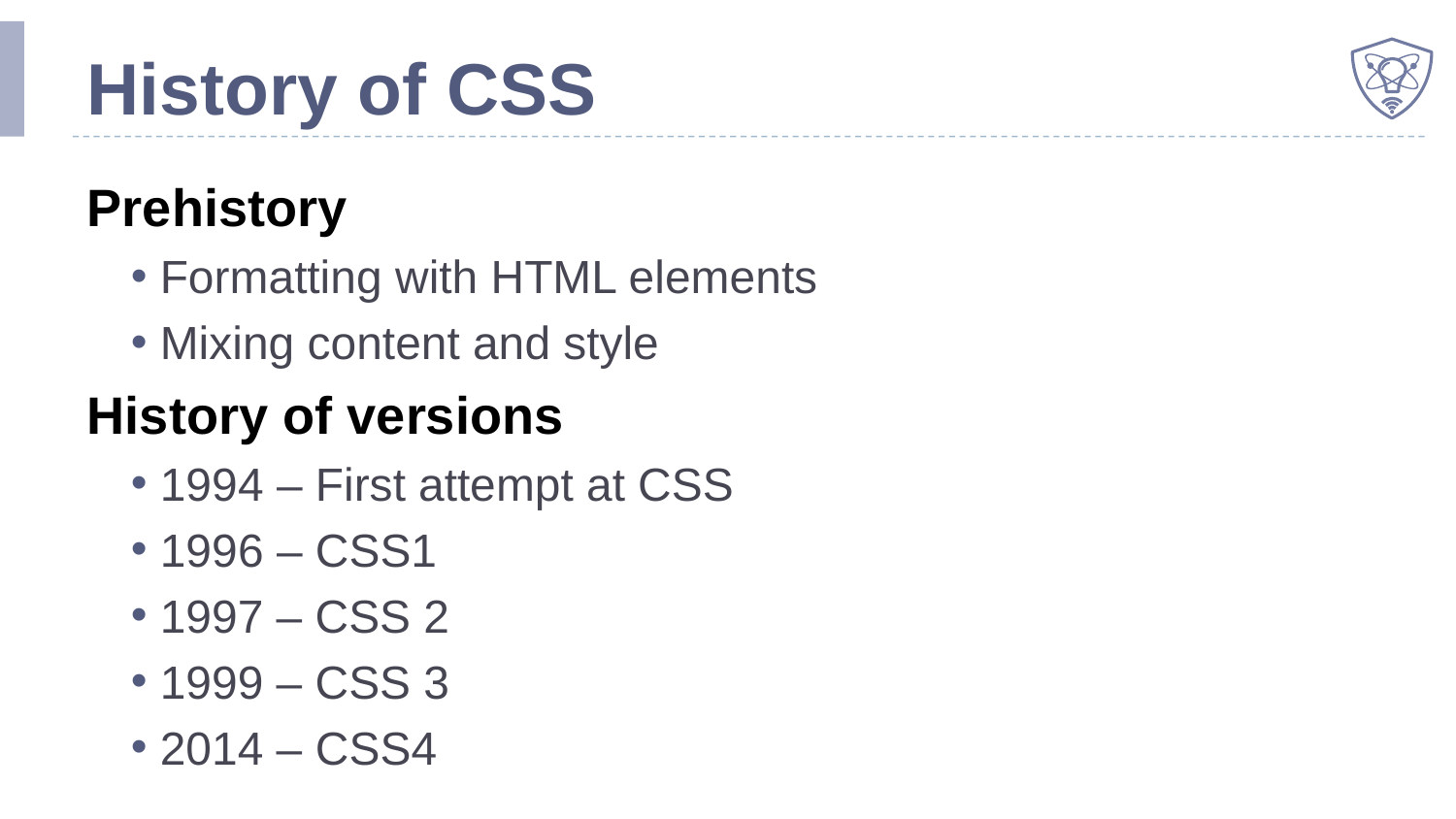

# History of CSS
Prehistory
Formatting with HTML elements
Mixing content and style
History of versions
1994 – First attempt at CSS
1996 – CSS1
1997 – CSS 2
1999 – CSS 3
2014 – CSS4